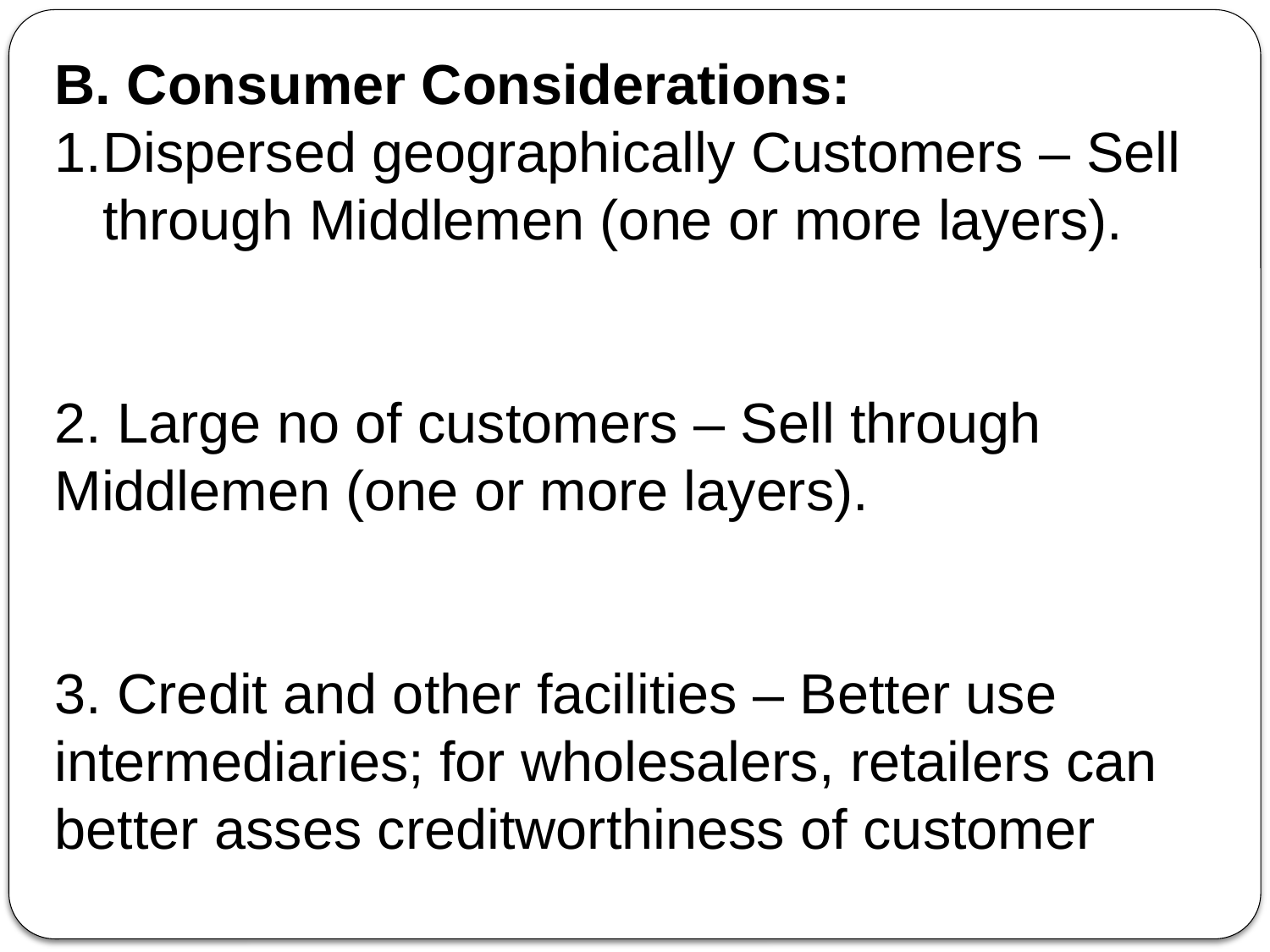

B. Consumer Considerations:
Dispersed geographically Customers – Sell through Middlemen (one or more layers).

2. Large no of customers – Sell through Middlemen (one or more layers).

3. Credit and other facilities – Better use intermediaries; for wholesalers, retailers can better asses creditworthiness of customer